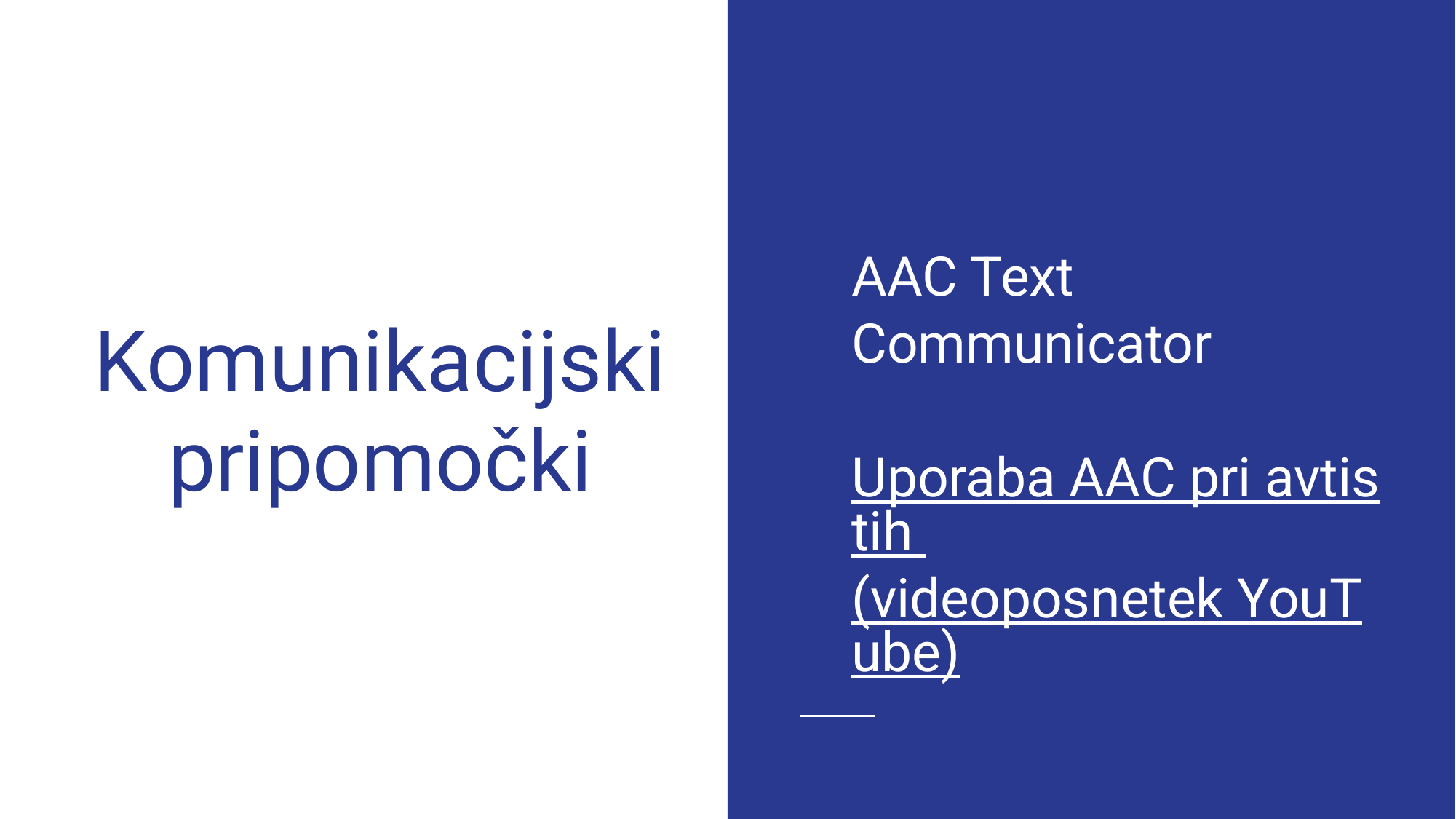

AAC Text Communicator

Uporaba AAC pri avtistih (videoposnetek YouTube)
# Komunikacijski pripomočki